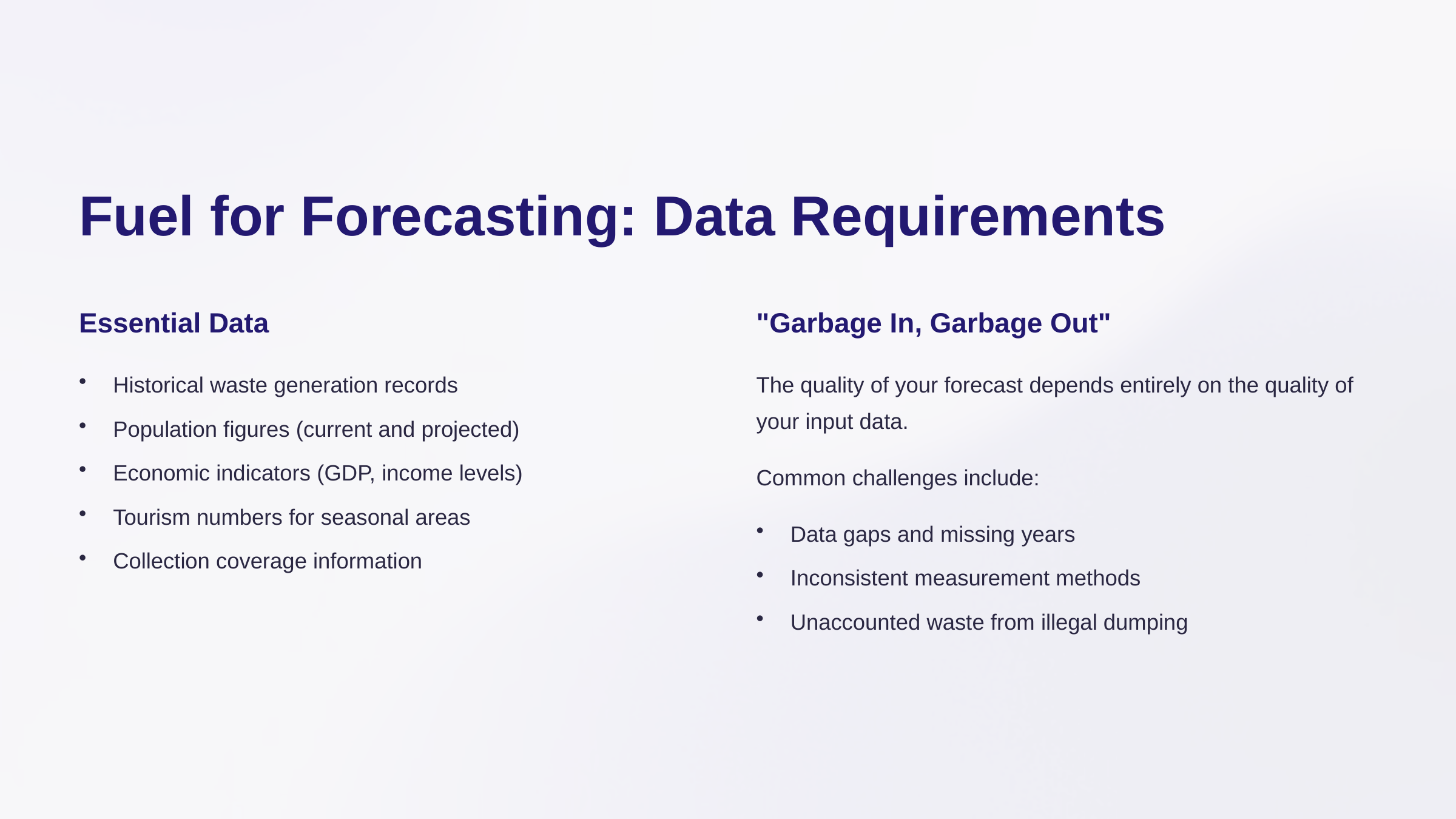

Fuel for Forecasting: Data Requirements
Essential Data
"Garbage In, Garbage Out"
Historical waste generation records
The quality of your forecast depends entirely on the quality of your input data.
Population figures (current and projected)
Economic indicators (GDP, income levels)
Common challenges include:
Tourism numbers for seasonal areas
Data gaps and missing years
Collection coverage information
Inconsistent measurement methods
Unaccounted waste from illegal dumping